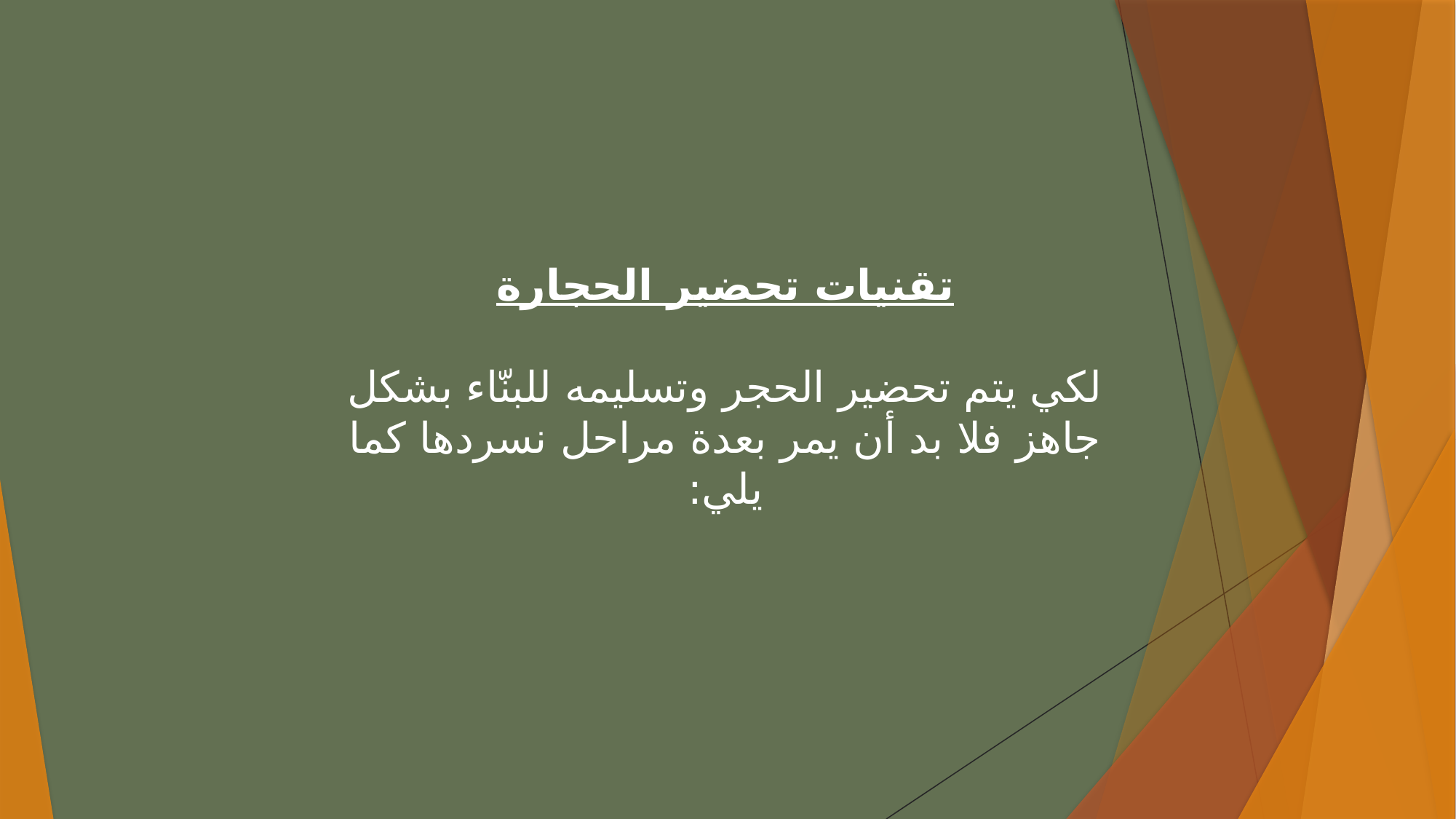

تقنيات تحضير الحجارة

لكي يتم تحضير الحجر وتسليمه للبنّاء بشكل جاهز فلا بد أن يمر بعدة مراحل نسردها كما يلي: